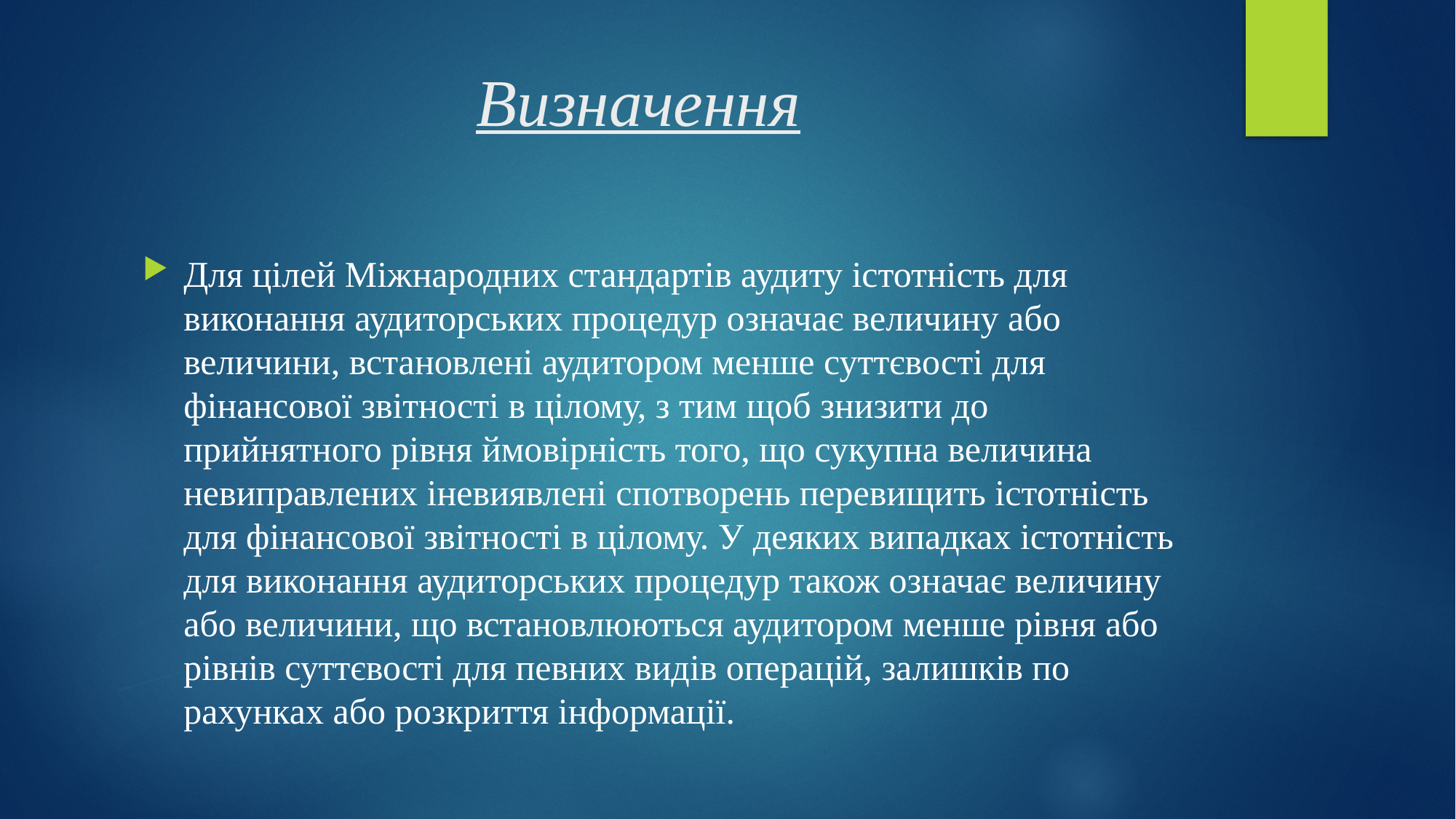

# Bизначення
Для цілей Міжнародних стандартів аудиту істотність для виконання аудиторських процедур означає величину або величини, встановлені аудитором менше суттєвості для фінансової звітності в цілому, з тим щоб знизити до прийнятного рівня ймовірність того, що сукупна величина невиправлених іневиявлені спотворень перевищить істотність для фінансової звітності в цілому. У деяких випадках істотність для виконання аудиторських процедур також означає величину або величини, що встановлюються аудитором менше рівня або рівнів суттєвості для певних видів операцій, залишків по рахунках або розкриття інформації.